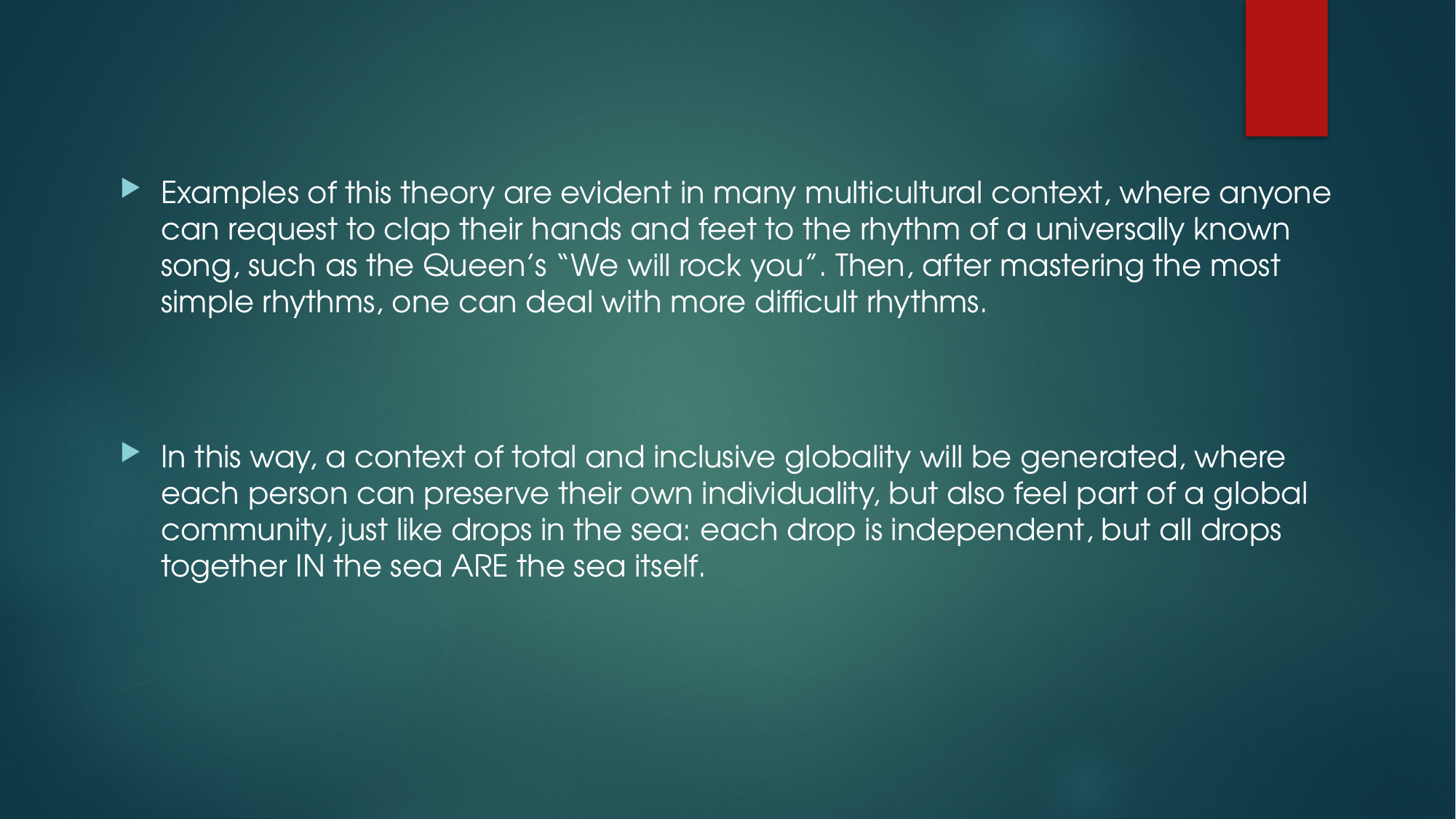

Examples of this theory are evident in many multicultural context, where anyone can request to clap their hands and feet to the rhythm of a universally known song, such as the Queen’s “We will rock you”. Then, after mastering the most simple rhythms, one can deal with more difficult rhythms.

In this way, a context of total and inclusive globality will be generated, where each person can preserve their own individuality, but also feel part of a global community, just like drops in the sea: each drop is independent, but all drops together IN the sea ARE the sea itself.